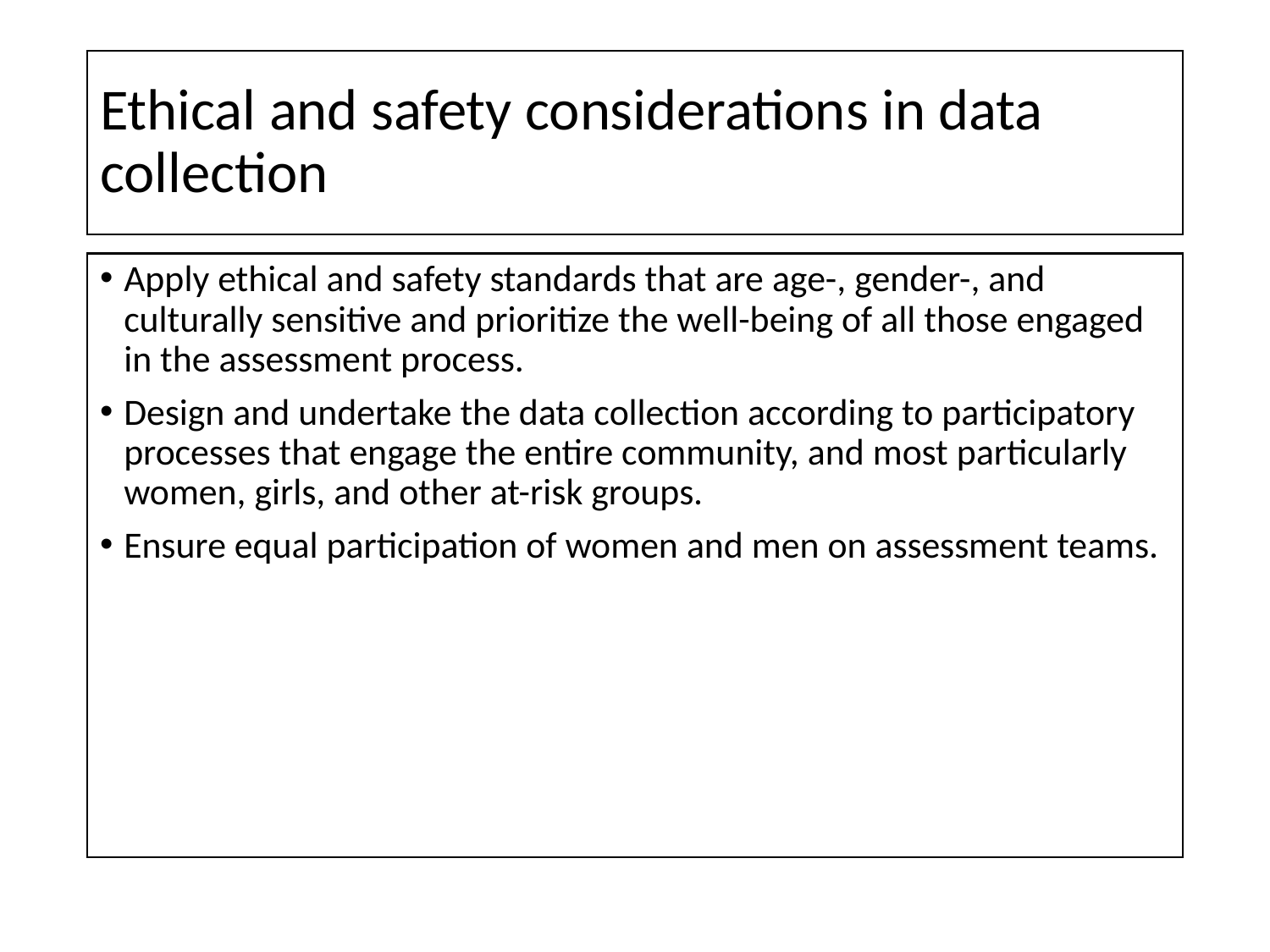

# Ethical and safety considerations in data collection
Apply ethical and safety standards that are age-, gender-, and culturally sensitive and prioritize the well-being of all those engaged in the assessment process.
Design and undertake the data collection according to participatory processes that engage the entire community, and most particularly women, girls, and other at-risk groups.
Ensure equal participation of women and men on assessment teams.